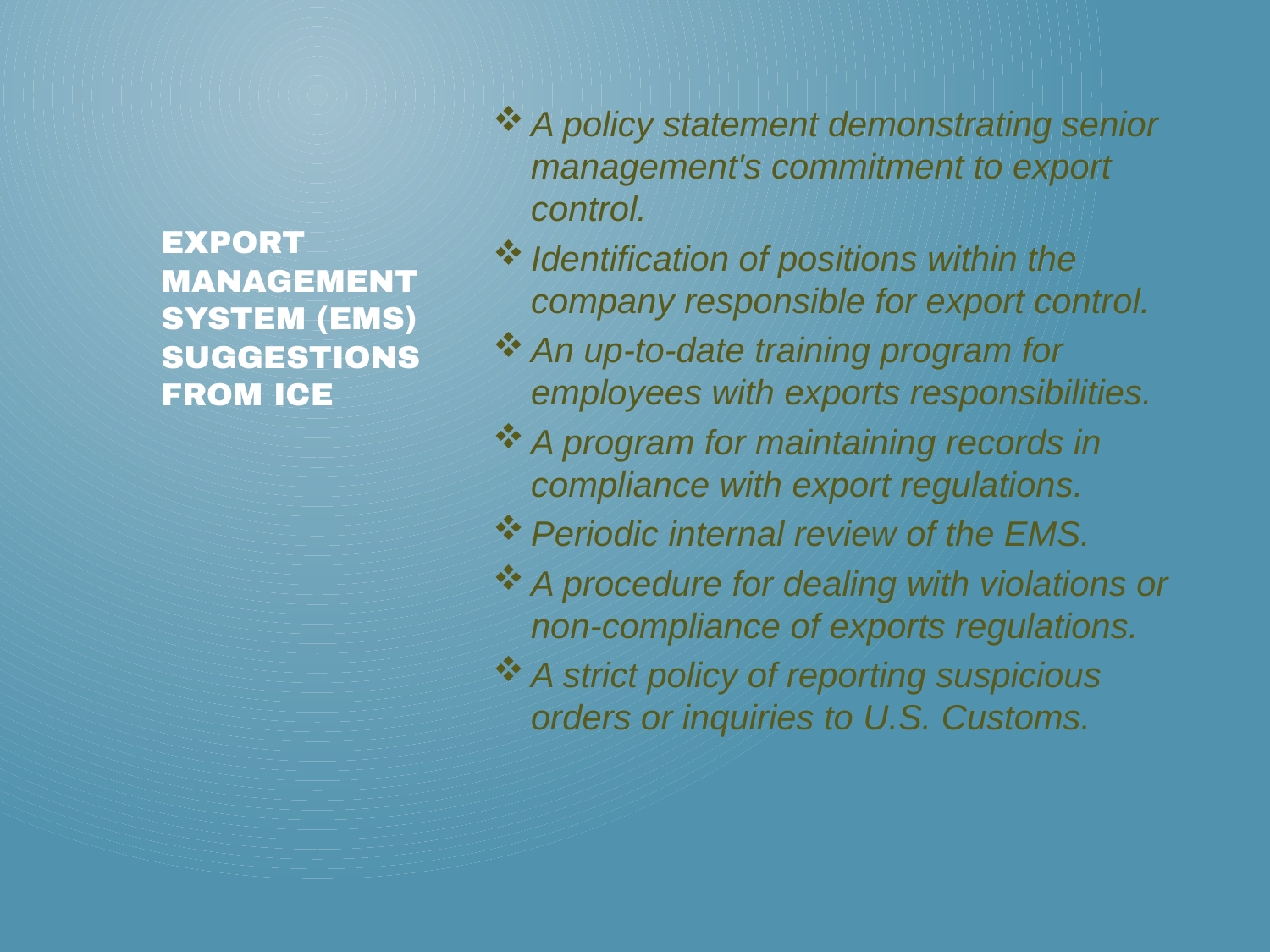

A policy statement demonstrating senior management's commitment to export control.
Identification of positions within the company responsible for export control.
An up-to-date training program for employees with exports responsibilities.
A program for maintaining records in compliance with export regulations.
Periodic internal review of the EMS.
A procedure for dealing with violations or non-compliance of exports regulations.
A strict policy of reporting suspicious orders or inquiries to U.S. Customs.

# Export management system (ems) suggestions from ice